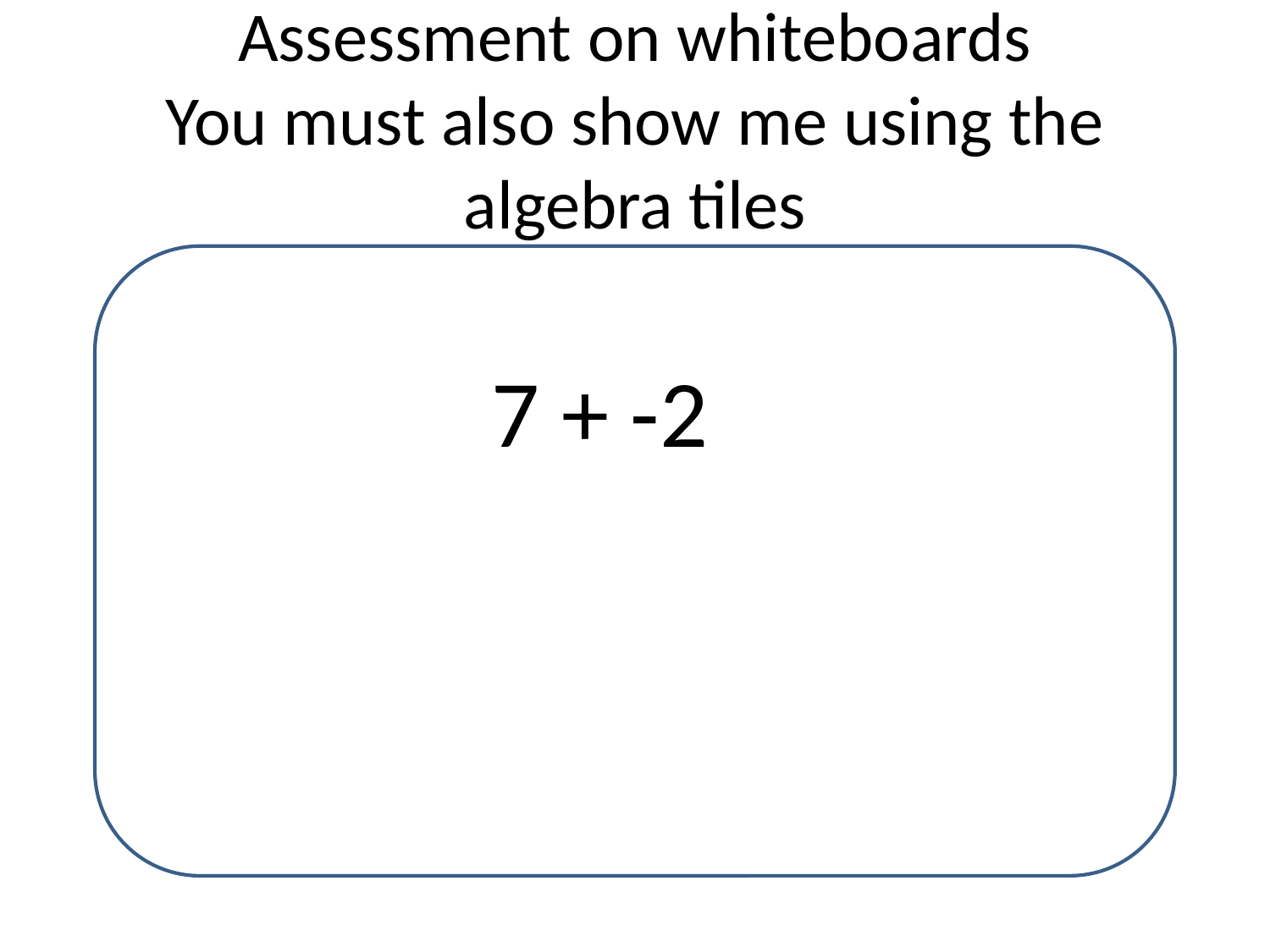

# Assessment on whiteboards You must also show me using the algebra tiles

7 + -2